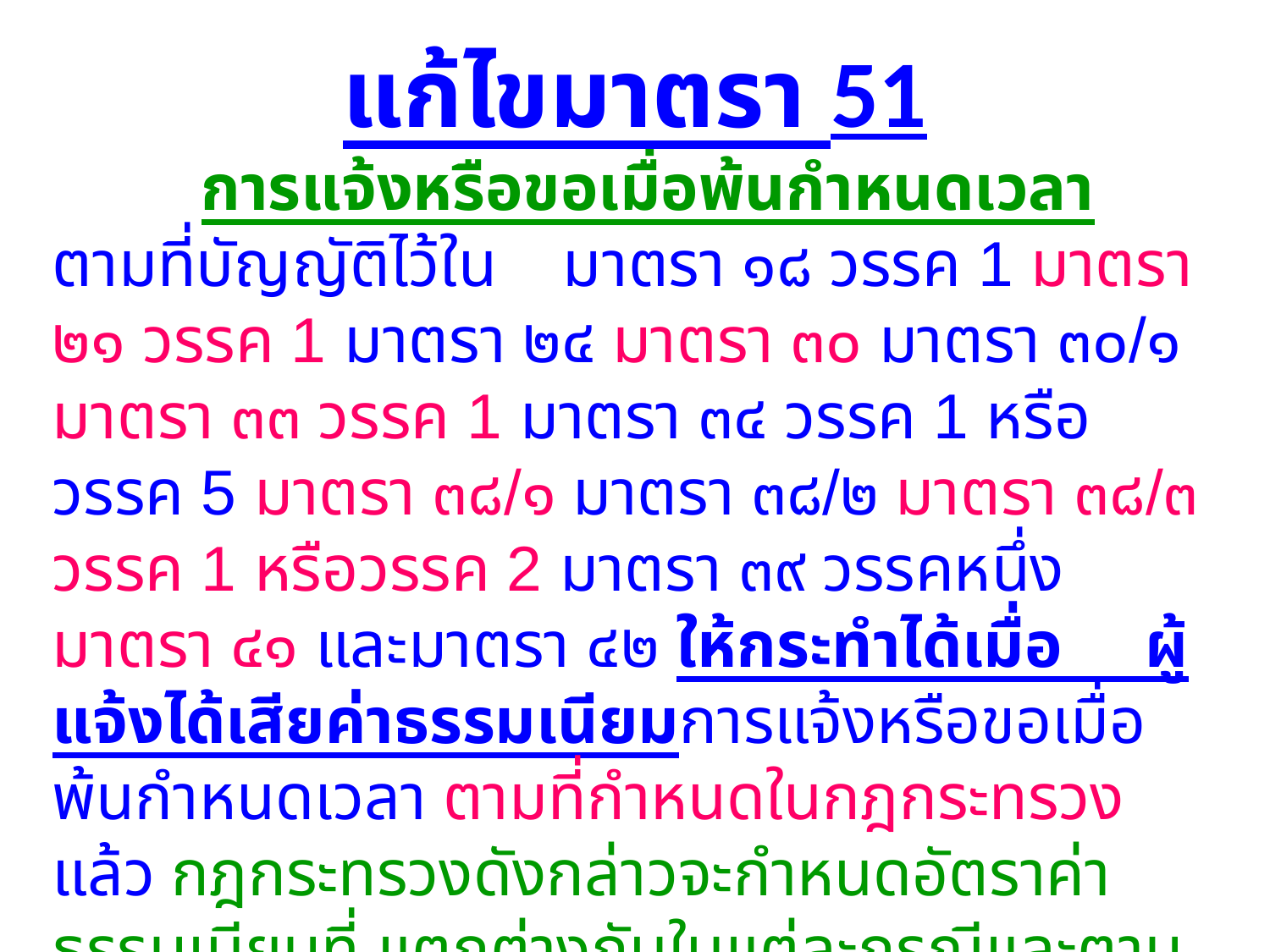

แก้ไขมาตรา 51
         การแจ้งหรือขอเมื่อพ้นกำหนดเวลา ตามที่บัญญัติไว้ใน    มาตรา ๑๘ วรรค 1 มาตรา ๒๑ วรรค 1 มาตรา ๒๔ มาตรา ๓๐ มาตรา ๓๐/๑ มาตรา ๓๓ วรรค 1 มาตรา ๓๔ วรรค 1 หรือวรรค 5 มาตรา ๓๘/๑ มาตรา ๓๘/๒ มาตรา ๓๘/๓ วรรค 1 หรือวรรค 2 มาตรา ๓๙ วรรคหนึ่ง มาตรา ๔๑ และมาตรา ๔๒ ให้กระทำได้เมื่อ     ผู้แจ้งได้เสียค่าธรรมเนียมการแจ้งหรือขอเมื่อพ้นกำหนดเวลา ตามที่กำหนดในกฎกระทรวงแล้ว กฎกระทรวงดังกล่าวจะกำหนดอัตราค่าธรรมเนียมที่ แตกต่างกันในแต่ละกรณีและตามระยะเวลาที่ล่วงเลยไปก็ได้ แต่ทั้งนี้ต้องไม่เกินอัตราค่าธรรมเนียมท้ายพระราชบัญญัตินี้